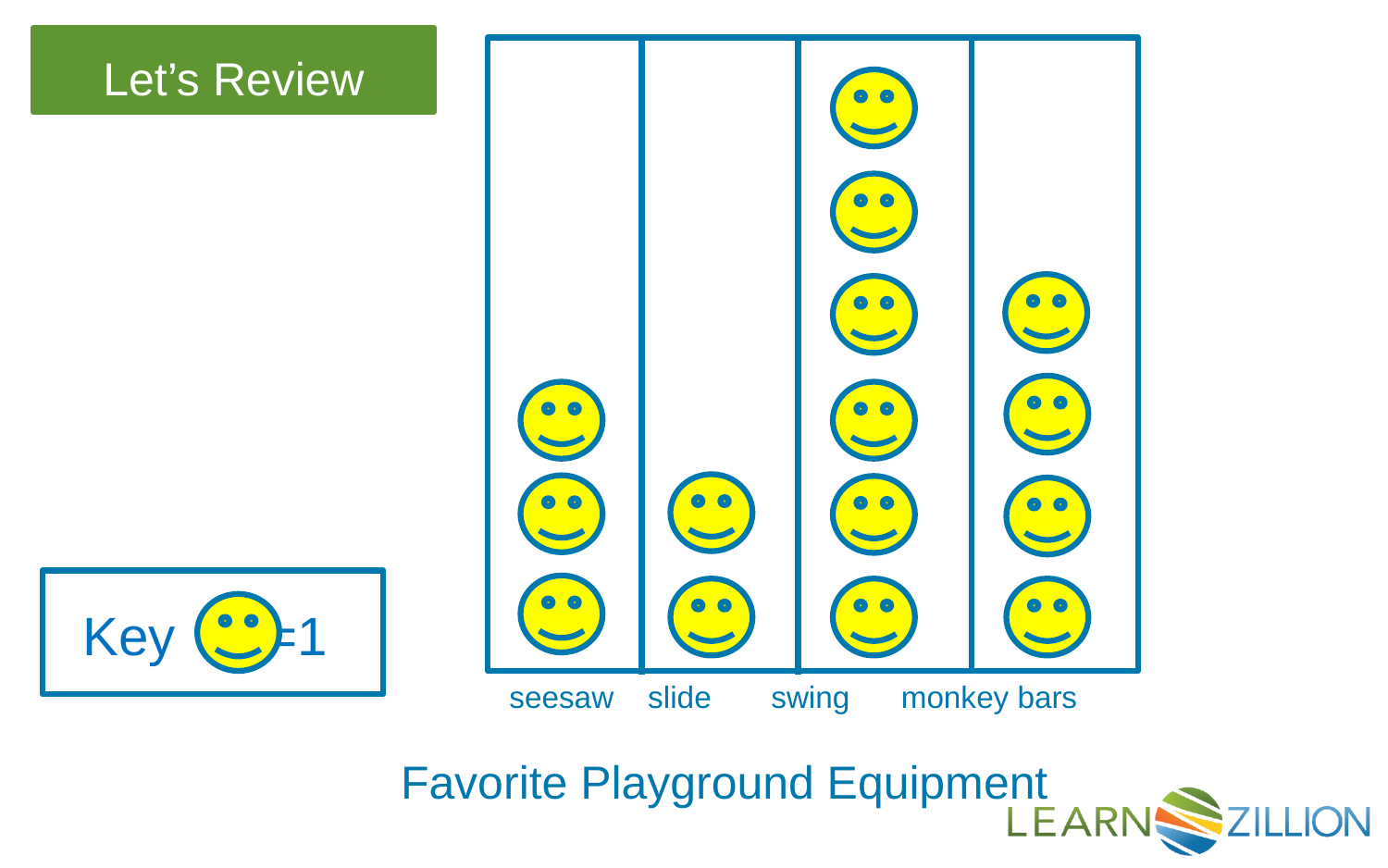

Key      =1
   seesaw    slide       swing      monkey bars
Favorite Playground Equipment